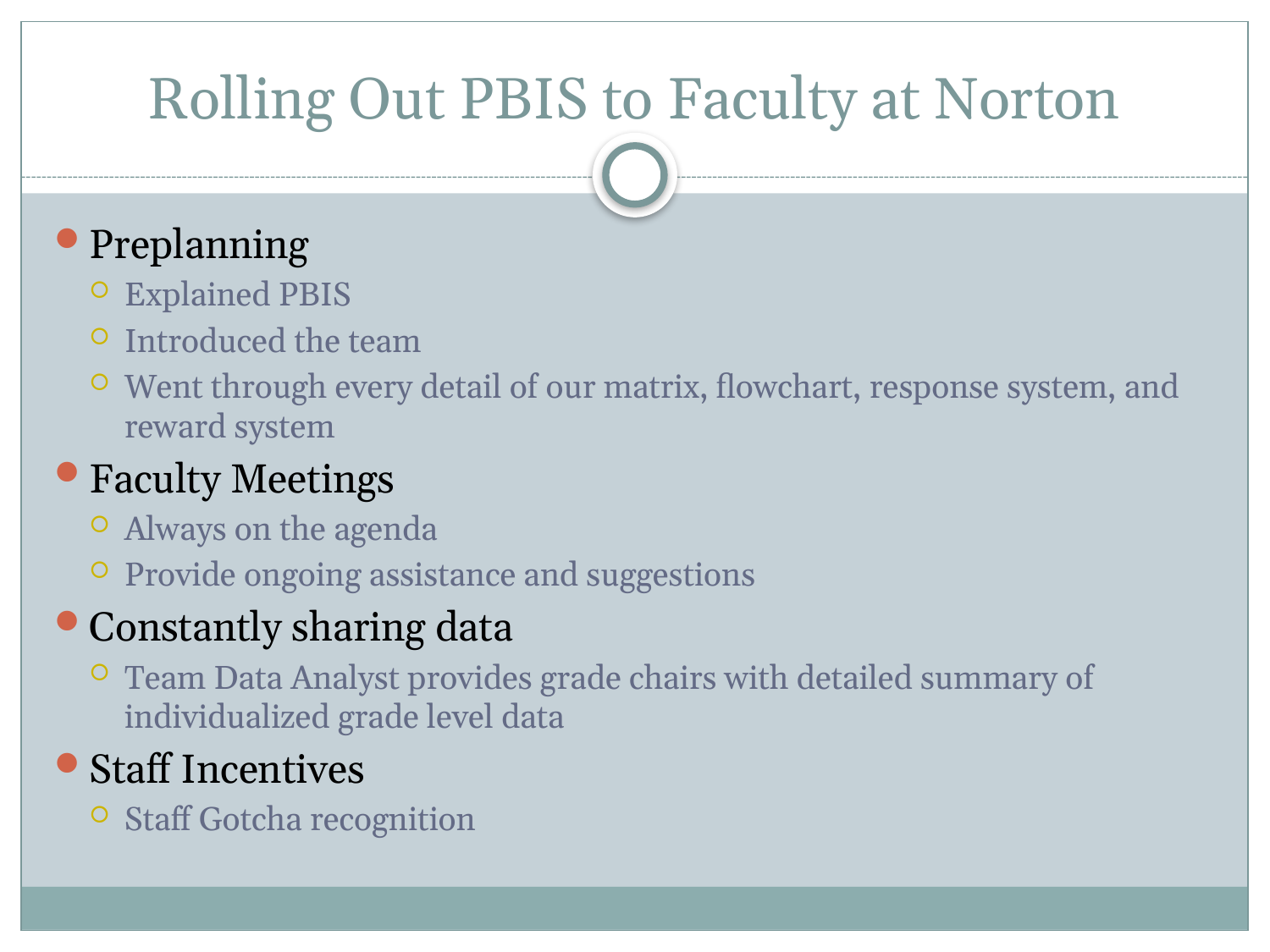

# Rolling Out PBIS to Faculty at Norton
Preplanning
Explained PBIS
Introduced the team
Went through every detail of our matrix, flowchart, response system, and reward system
Faculty Meetings
Always on the agenda
Provide ongoing assistance and suggestions
Constantly sharing data
Team Data Analyst provides grade chairs with detailed summary of individualized grade level data
Staff Incentives
Staff Gotcha recognition